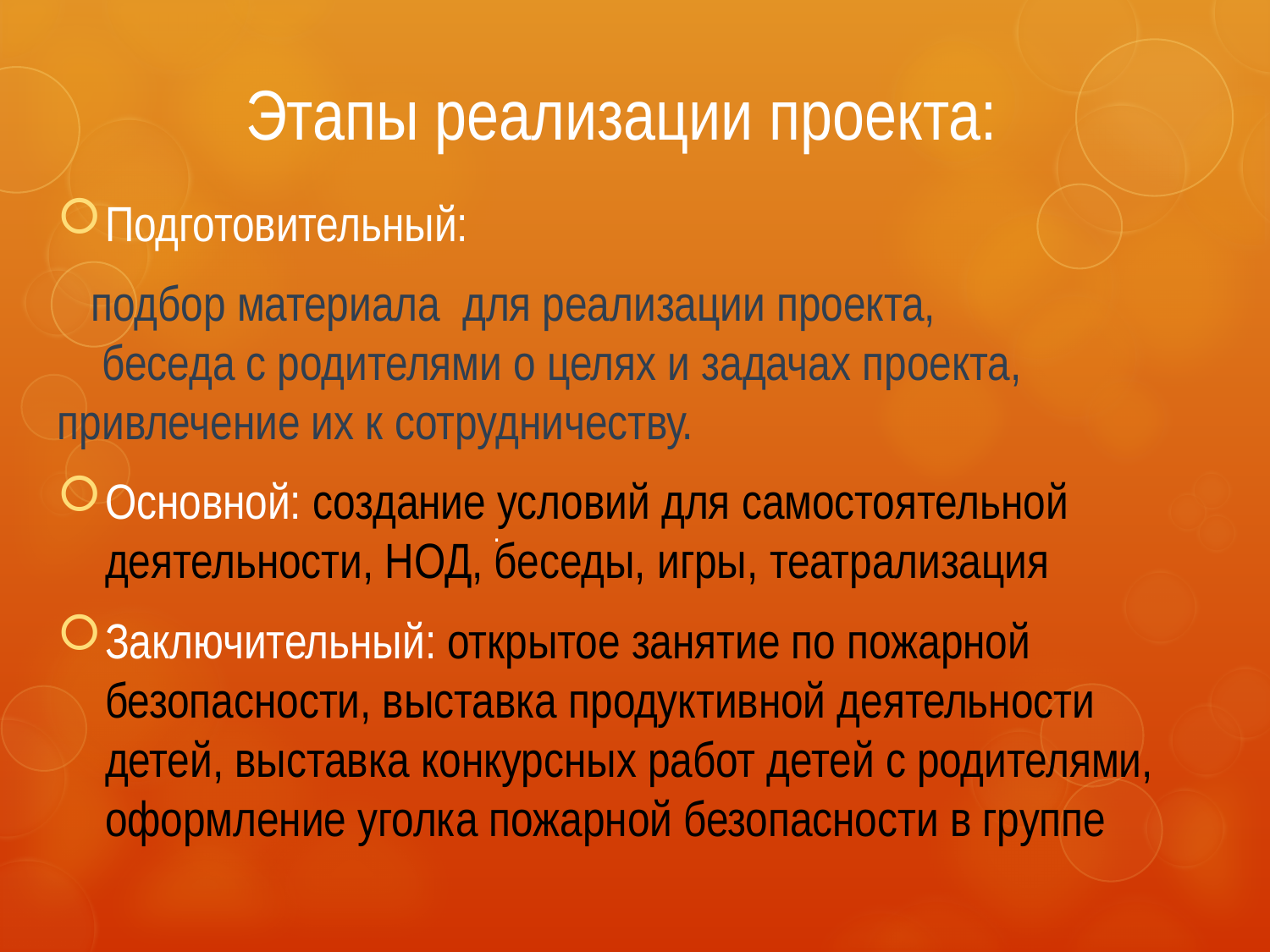

Этапы реализации проекта:
Подготовительный:
   подбор материала  для реализации проекта,
    беседа с родителями о целях и задачах проекта,       привлечение их к сотрудничеству.
Основной: создание условий для самостоятельной деятельности, НОД, беседы, игры, театрализация
Заключительный: открытое занятие по пожарной безопасности, выставка продуктивной деятельности детей, выставка конкурсных работ детей с родителями, оформление уголка пожарной безопасности в группе

.​